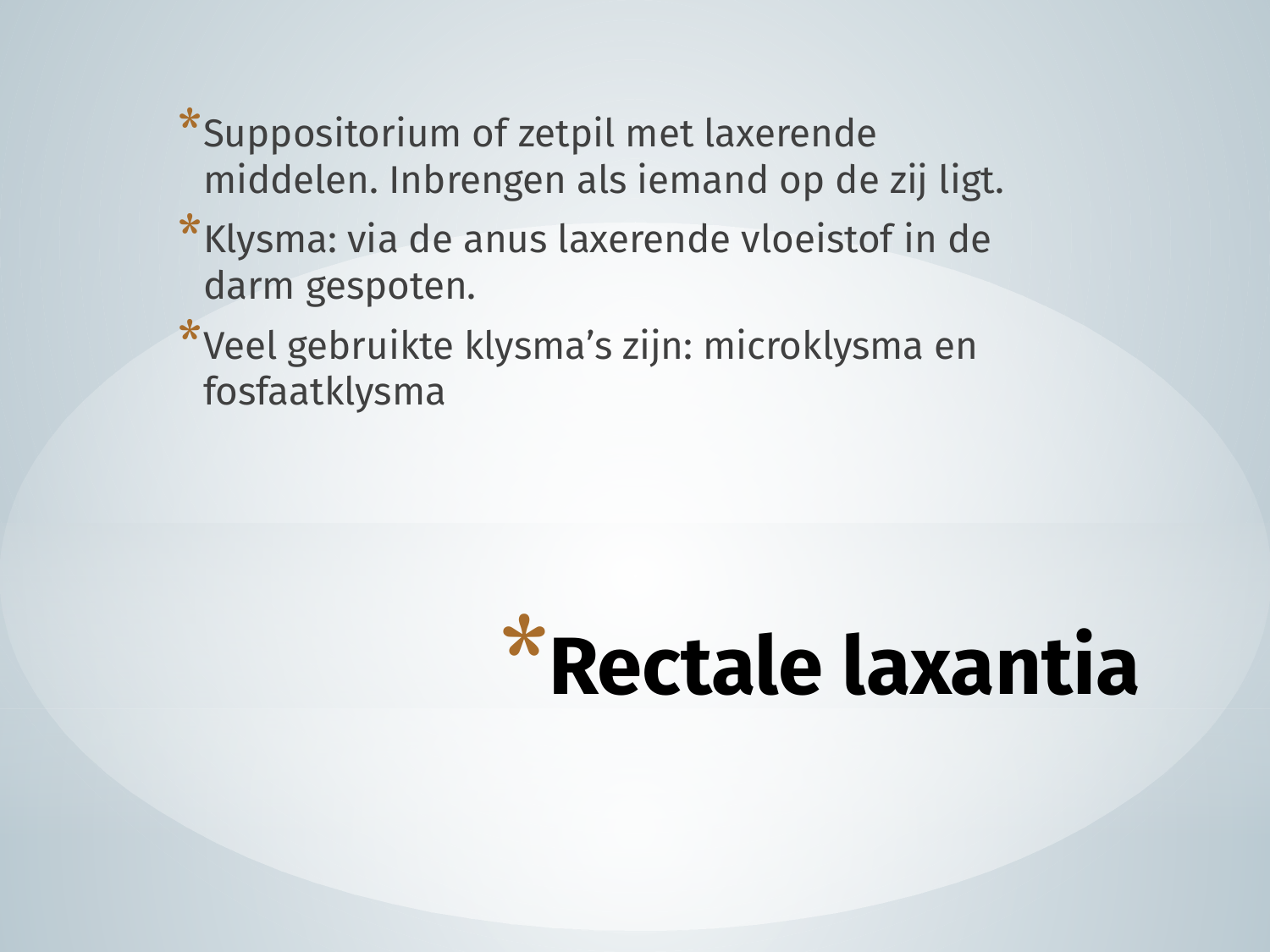

Suppositorium of zetpil met laxerende middelen. Inbrengen als iemand op de zij ligt.
Klysma: via de anus laxerende vloeistof in de darm gespoten.
Veel gebruikte klysma’s zijn: microklysma en fosfaatklysma
# Rectale laxantia